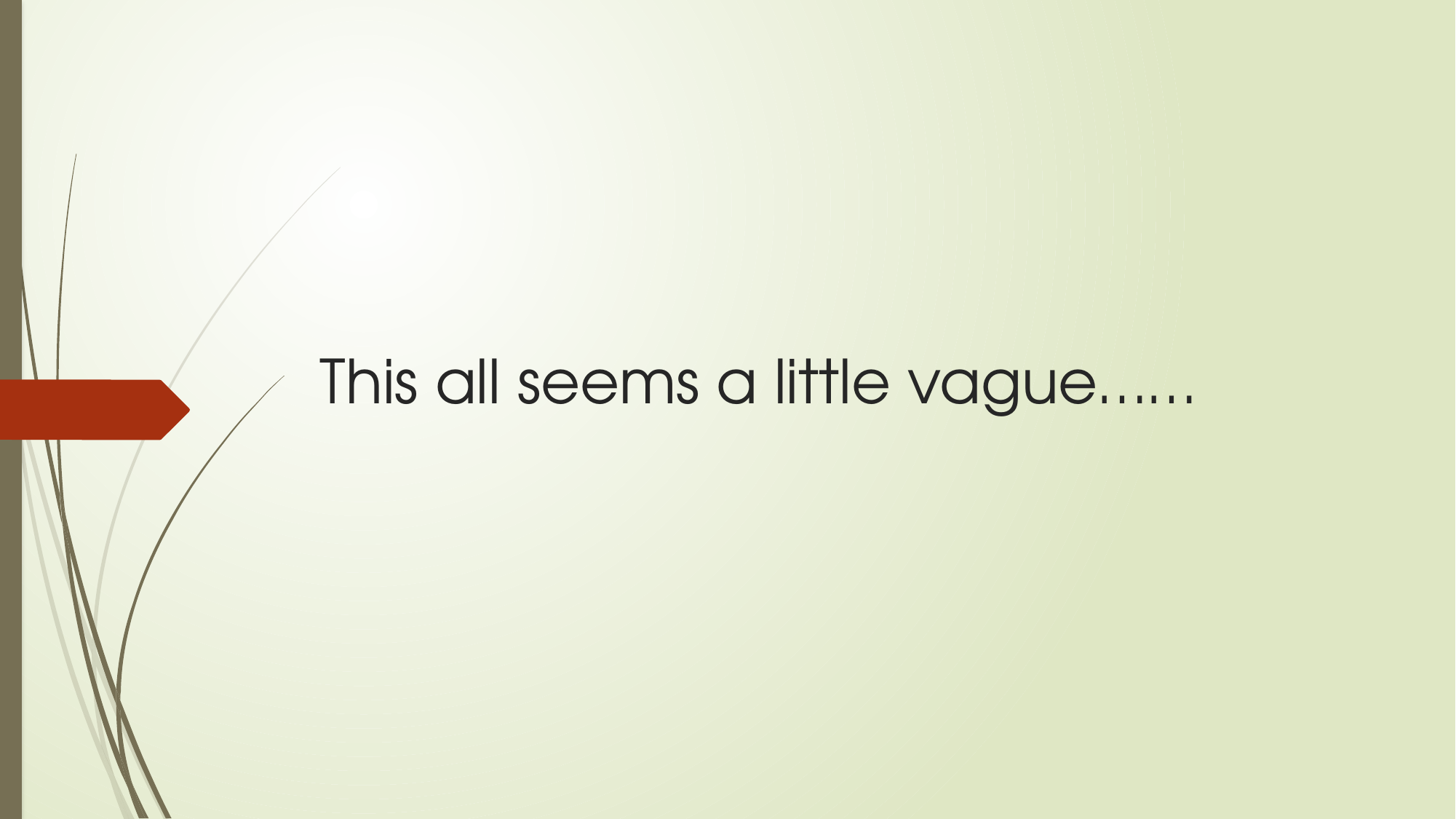

# This all seems a little vague……